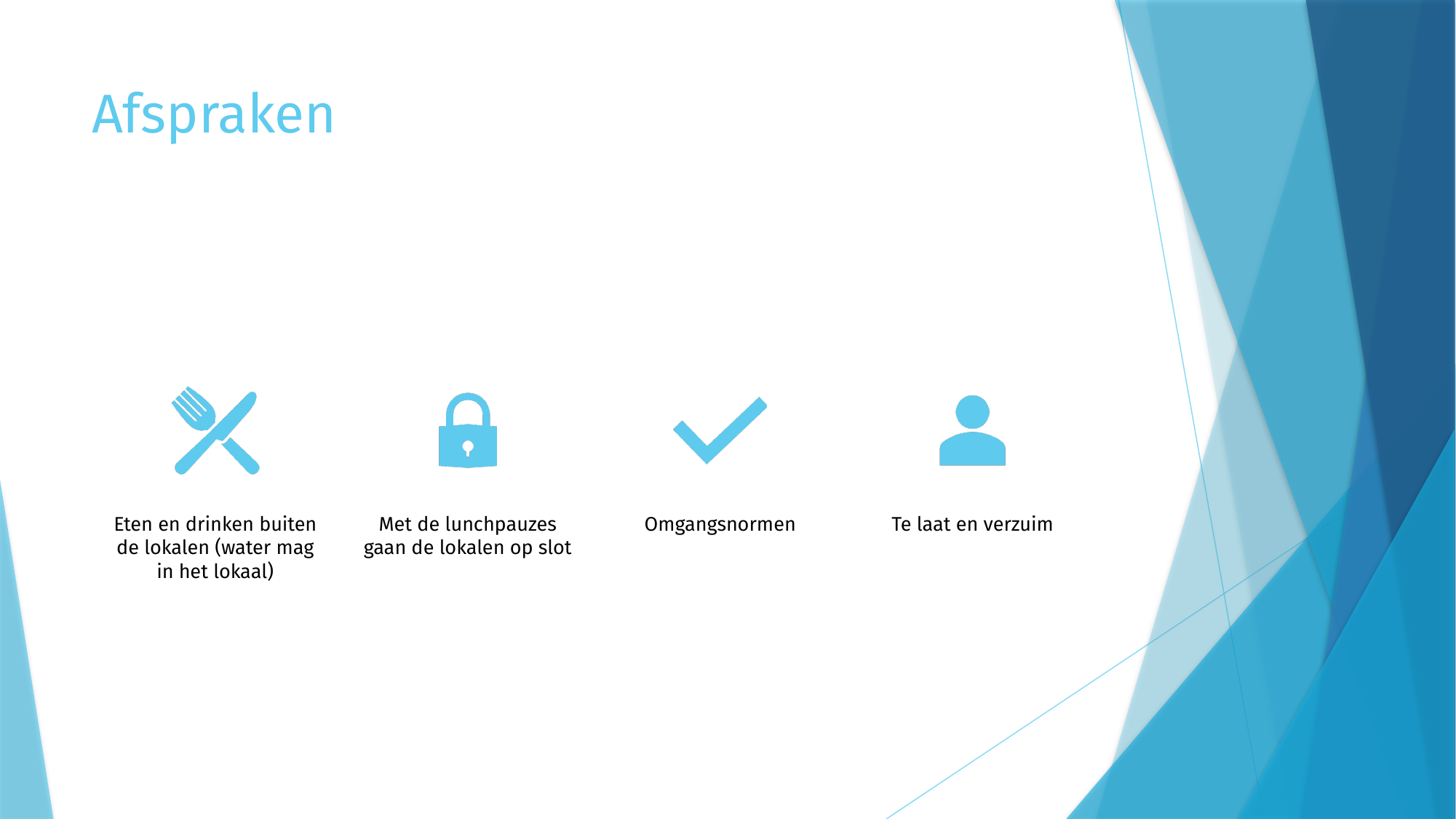

# Afspraken
Eten en drinken buiten de lokalen (water mag in het lokaal)
Met de lunchpauzes gaan de lokalen op slot
Omgangsnormen
Te laat en verzuim